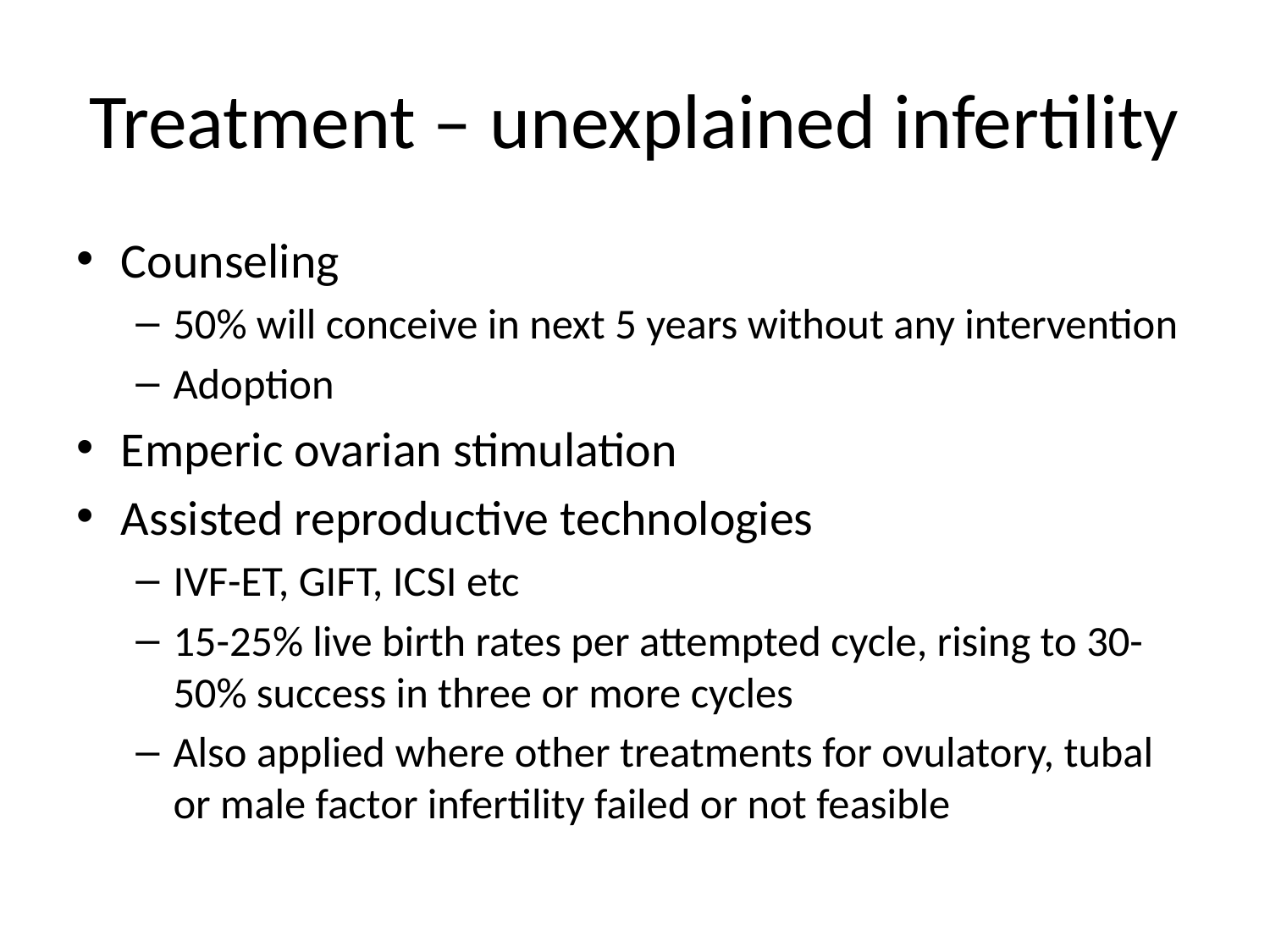

# Treatment – unexplained infertility
Counseling
50% will conceive in next 5 years without any intervention
Adoption
Emperic ovarian stimulation
Assisted reproductive technologies
IVF-ET, GIFT, ICSI etc
15-25% live birth rates per attempted cycle, rising to 30-50% success in three or more cycles
Also applied where other treatments for ovulatory, tubal or male factor infertility failed or not feasible